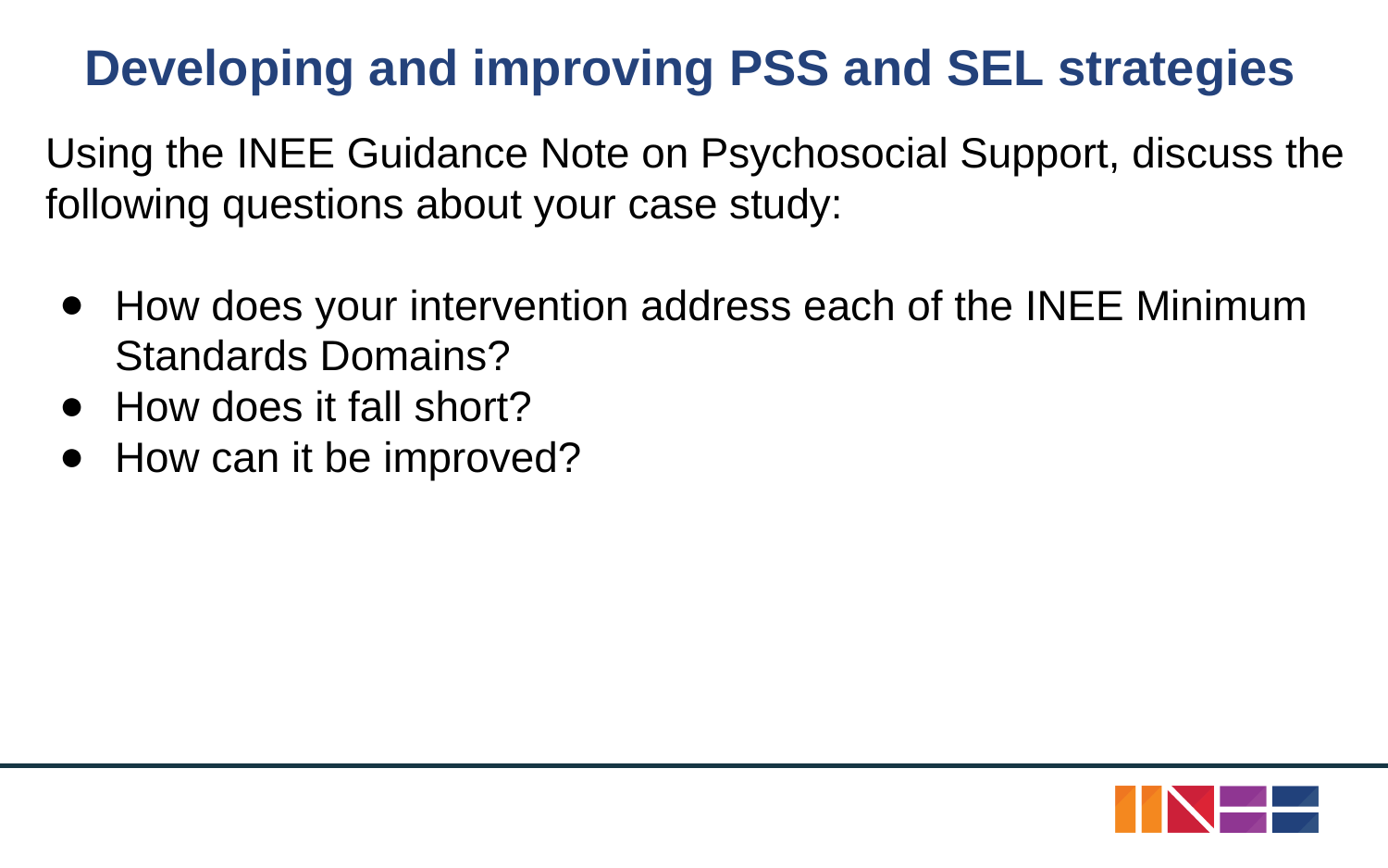

# Developing and improving PSS and SEL strategies
Using the INEE Guidance Note on Psychosocial Support, discuss the following questions about your case study:

How does your intervention address each of the INEE Minimum Standards Domains?
How does it fall short?
How can it be improved?